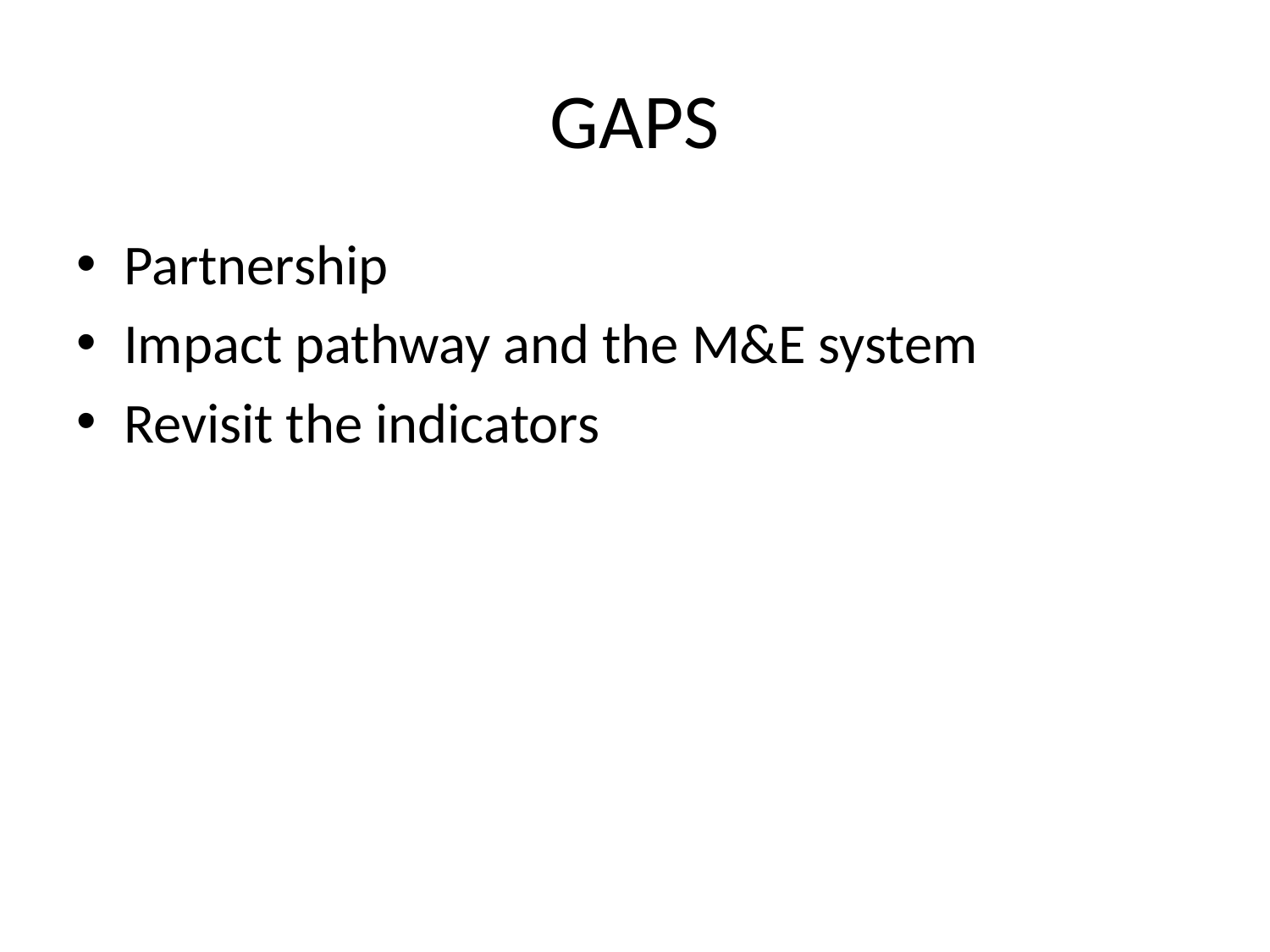

# GAPS
Partnership
Impact pathway and the M&E system
Revisit the indicators